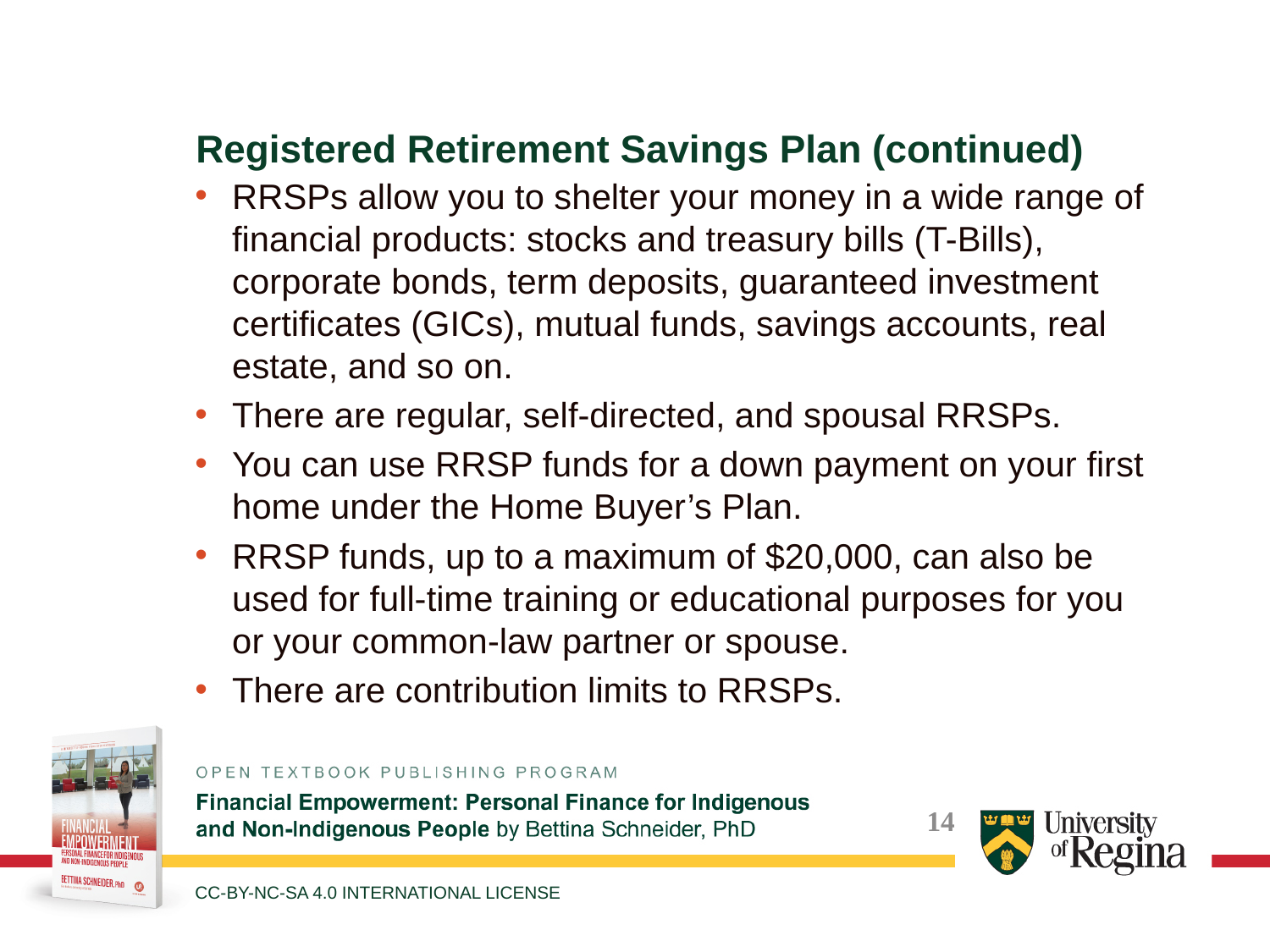

Registered Retirement Savings Plan (continued)
RRSPs allow you to shelter your money in a wide range of financial products: stocks and treasury bills (T-Bills), corporate bonds, term deposits, guaranteed investment certificates (GICs), mutual funds, savings accounts, real estate, and so on.
There are regular, self-directed, and spousal RRSPs.
You can use RRSP funds for a down payment on your first home under the Home Buyer’s Plan.
RRSP funds, up to a maximum of $20,000, can also be used for full-time training or educational purposes for you or your common-law partner or spouse.
There are contribution limits to RRSPs.
CC-BY-NC-SA 4.0 INTERNATIONAL LICENSE